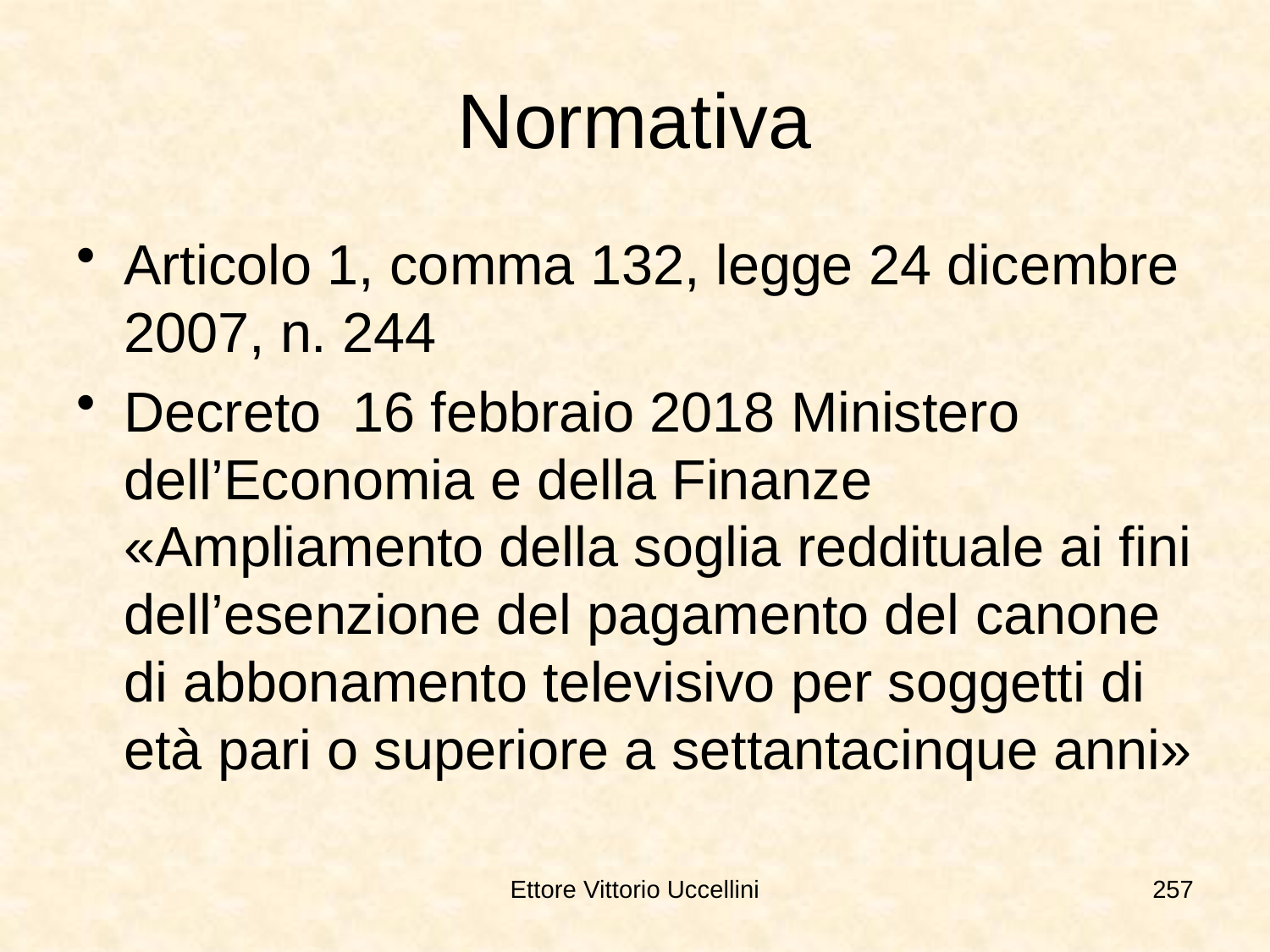

# Normativa
Articolo 1, comma 132, legge 24 dicembre 2007, n. 244
Decreto  16 febbraio 2018 Ministero dell’Economia e della Finanze «Ampliamento della soglia reddituale ai fini dell’esenzione del pagamento del canone di abbonamento televisivo per soggetti di età pari o superiore a settantacinque anni»
Ettore Vittorio Uccellini
257